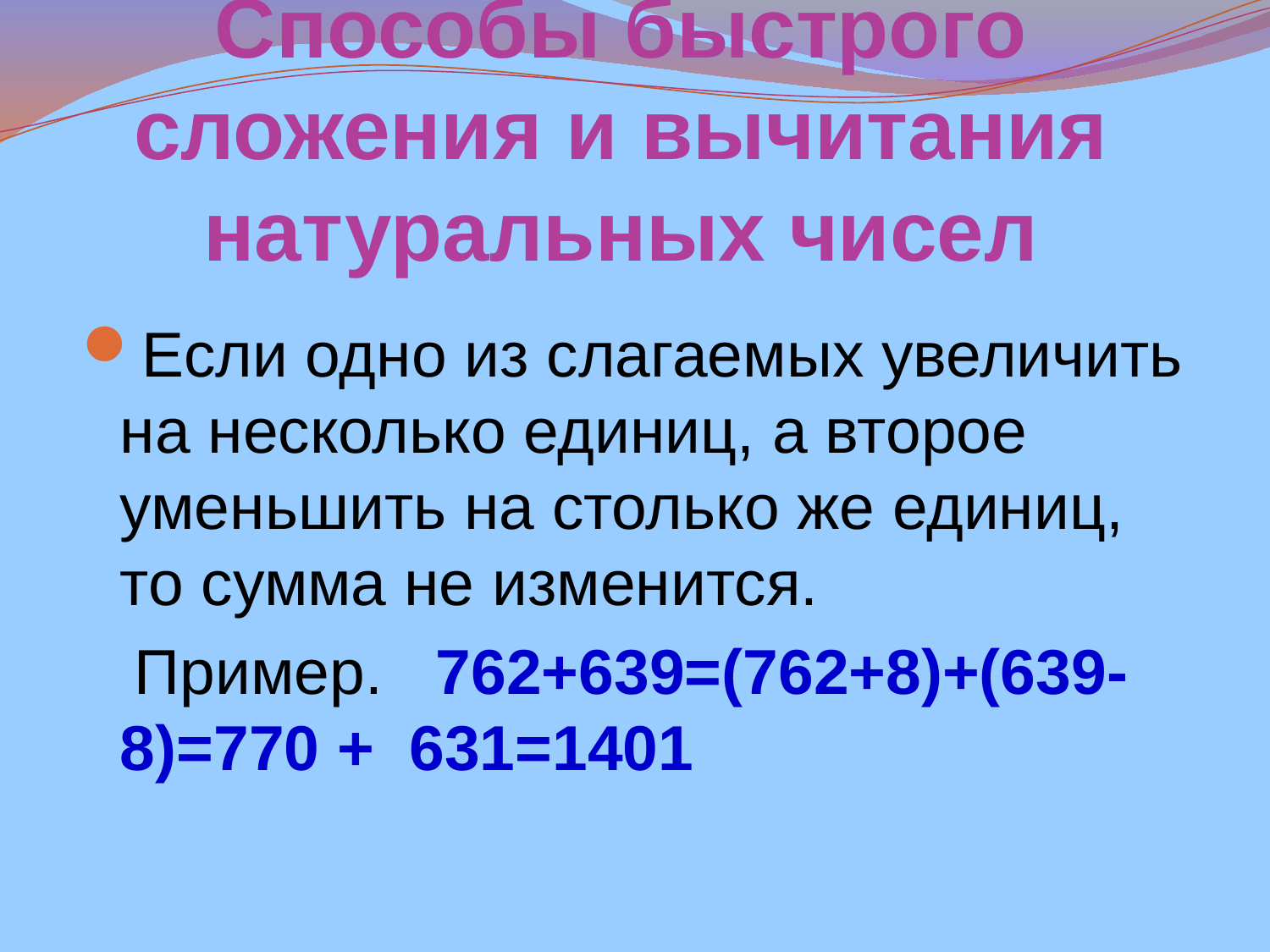

# Способы быстрого сложения и вычитания натуральных чисел
Если одно из слагаемых увеличить на несколько единиц, а второе уменьшить на столько же единиц, то сумма не изменится.
   Пример.   762+639=(762+8)+(639-8)=770 +  631=1401